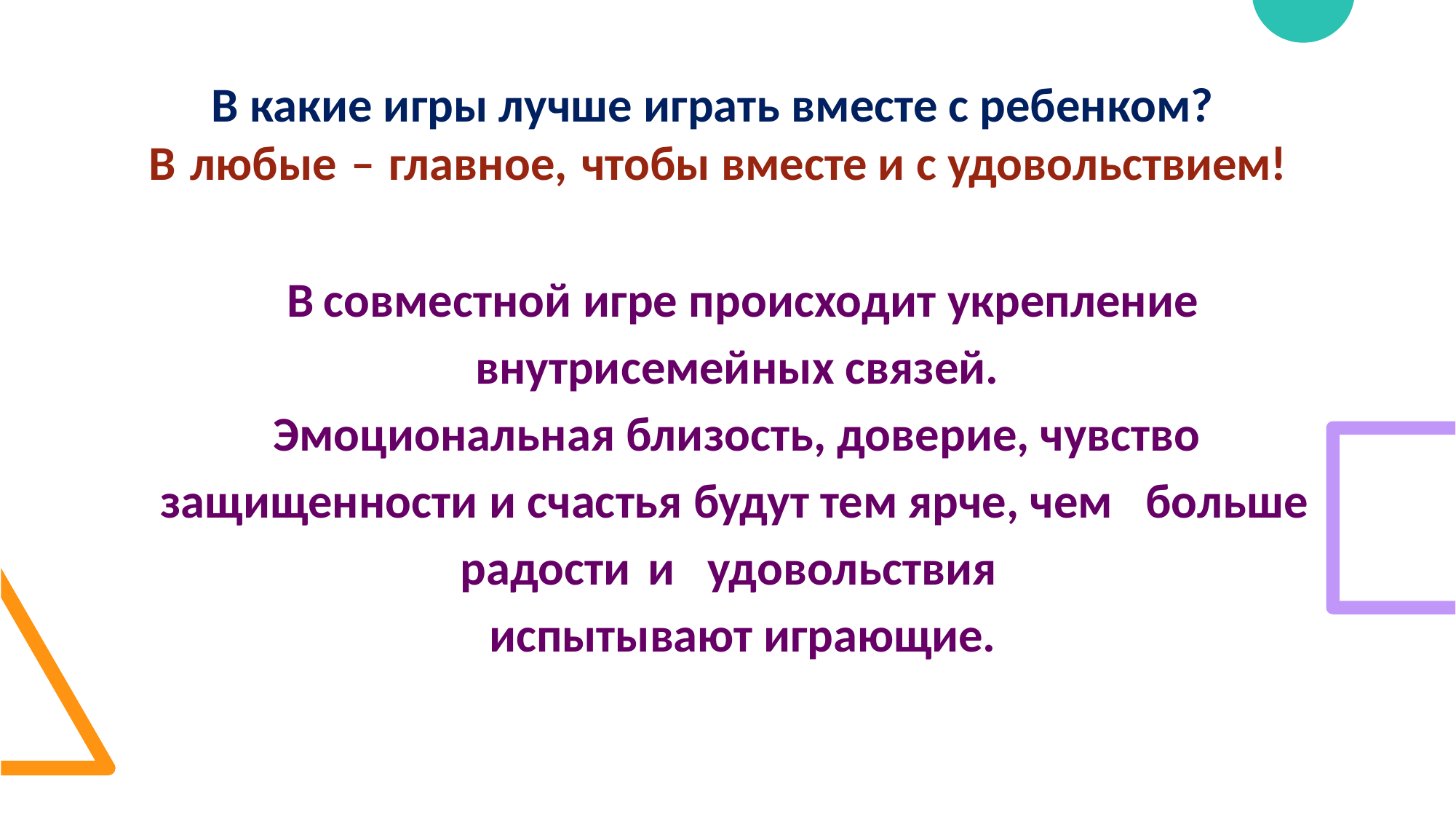

#
В какие игры лучше играть вместе с ребенком?
В любые – главное, чтобы вместе и с удовольствием!
В совместной игре происходит укрепление внутрисемейных связей.
Эмоциональная близость, доверие, чувство
защищенности и счастья будут тем ярче, чем  больше  радости и  удовольствия
испытывают играющие.